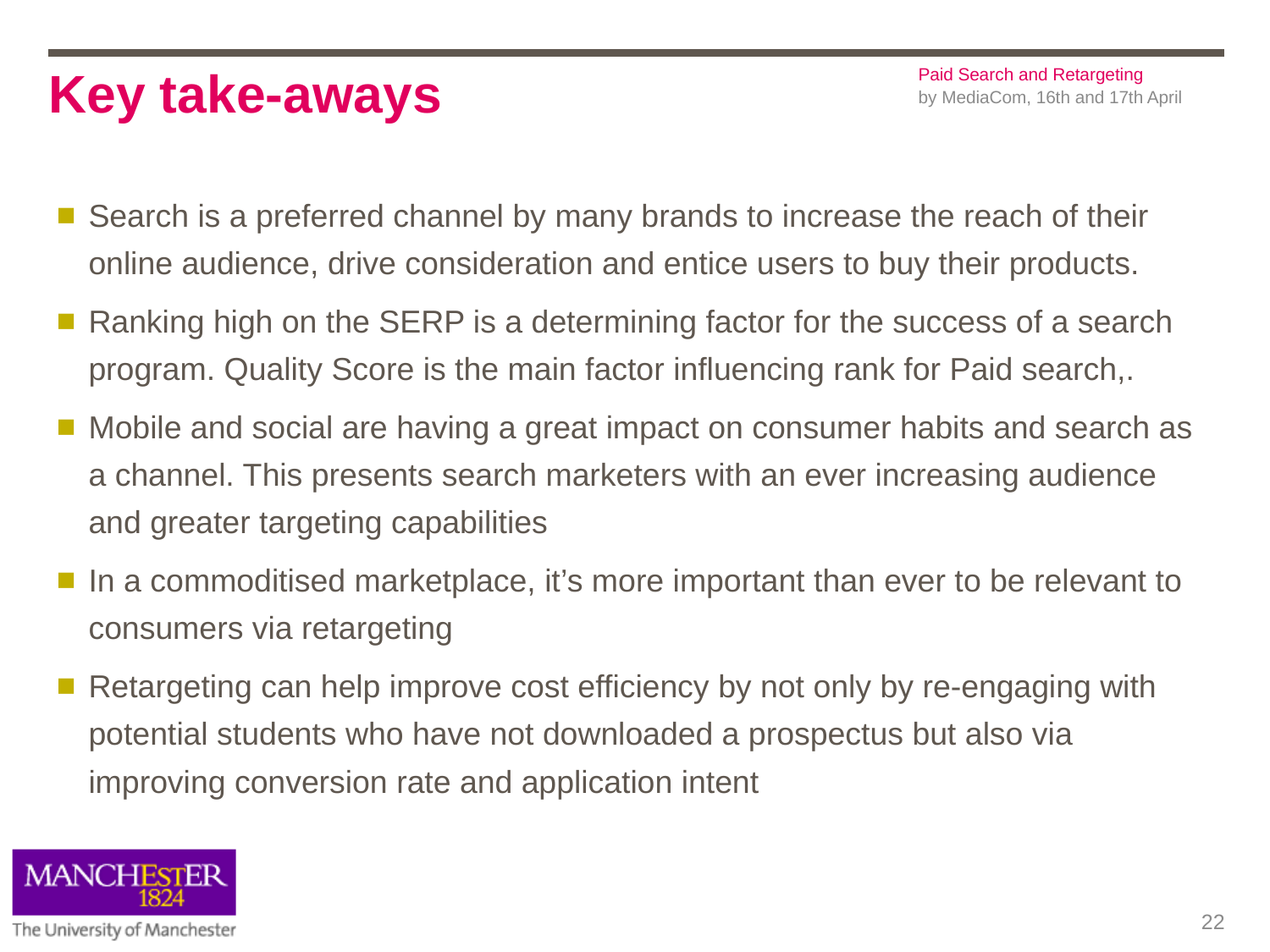

# Key take-aways
Paid Search and Retargeting
by MediaCom, 16th and 17th April
Search is a preferred channel by many brands to increase the reach of their online audience, drive consideration and entice users to buy their products.
Ranking high on the SERP is a determining factor for the success of a search program. Quality Score is the main factor influencing rank for Paid search,.
Mobile and social are having a great impact on consumer habits and search as a channel. This presents search marketers with an ever increasing audience and greater targeting capabilities
In a commoditised marketplace, it’s more important than ever to be relevant to consumers via retargeting
Retargeting can help improve cost efficiency by not only by re-engaging with potential students who have not downloaded a prospectus but also via improving conversion rate and application intent
22